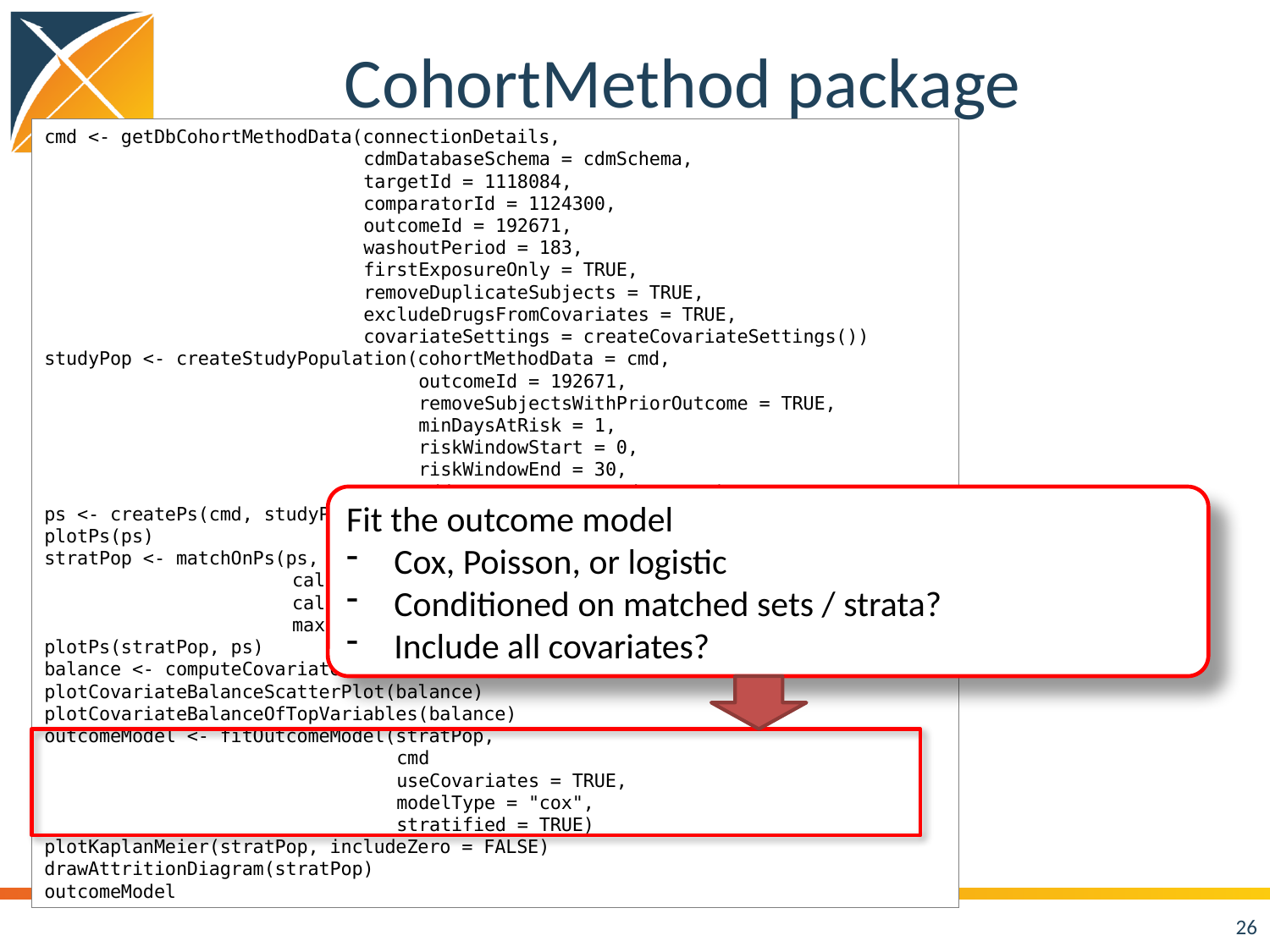

# CohortMethod package
cmd <- getDbCohortMethodData(connectionDetails,
                             cdmDatabaseSchema = cdmSchema,
                             targetId = 1118084,
                             comparatorId = 1124300,
                             outcomeId = 192671,
                             washoutPeriod = 183,
                             firstExposureOnly = TRUE,
                             removeDuplicateSubjects = TRUE,
                             excludeDrugsFromCovariates = TRUE,
                             covariateSettings = createCovariateSettings())
studyPop <- createStudyPopulation(cohortMethodData = cmd,
                                  outcomeId = 192671,
                                  removeSubjectsWithPriorOutcome = TRUE,
                                  minDaysAtRisk = 1,
                                  riskWindowStart = 0,
                                  riskWindowEnd = 30,
                                  addExposureDaysToEnd = TRUE)
ps <- createPs(cmd, studyPop)
plotPs(ps)
stratPop <- matchOnPs(ps,
	           caliper = 0.25,
	           caliperScale = "standardized",
	           maxRatio = 1)
plotPs(stratPop, ps)
balance <- computeCovariateBalance(strata, cmd)
plotCovariateBalanceScatterPlot(balance)
plotCovariateBalanceOfTopVariables(balance)
outcomeModel <- fitOutcomeModel(stratPop,
                                cmd
                                useCovariates = TRUE,
                                modelType = "cox",
                                stratified = TRUE)
plotKaplanMeier(stratPop, includeZero = FALSE)
drawAttritionDiagram(stratPop)
outcomeModel
Fit the outcome model
Cox, Poisson, or logistic
Conditioned on matched sets / strata?
Include all covariates?

26